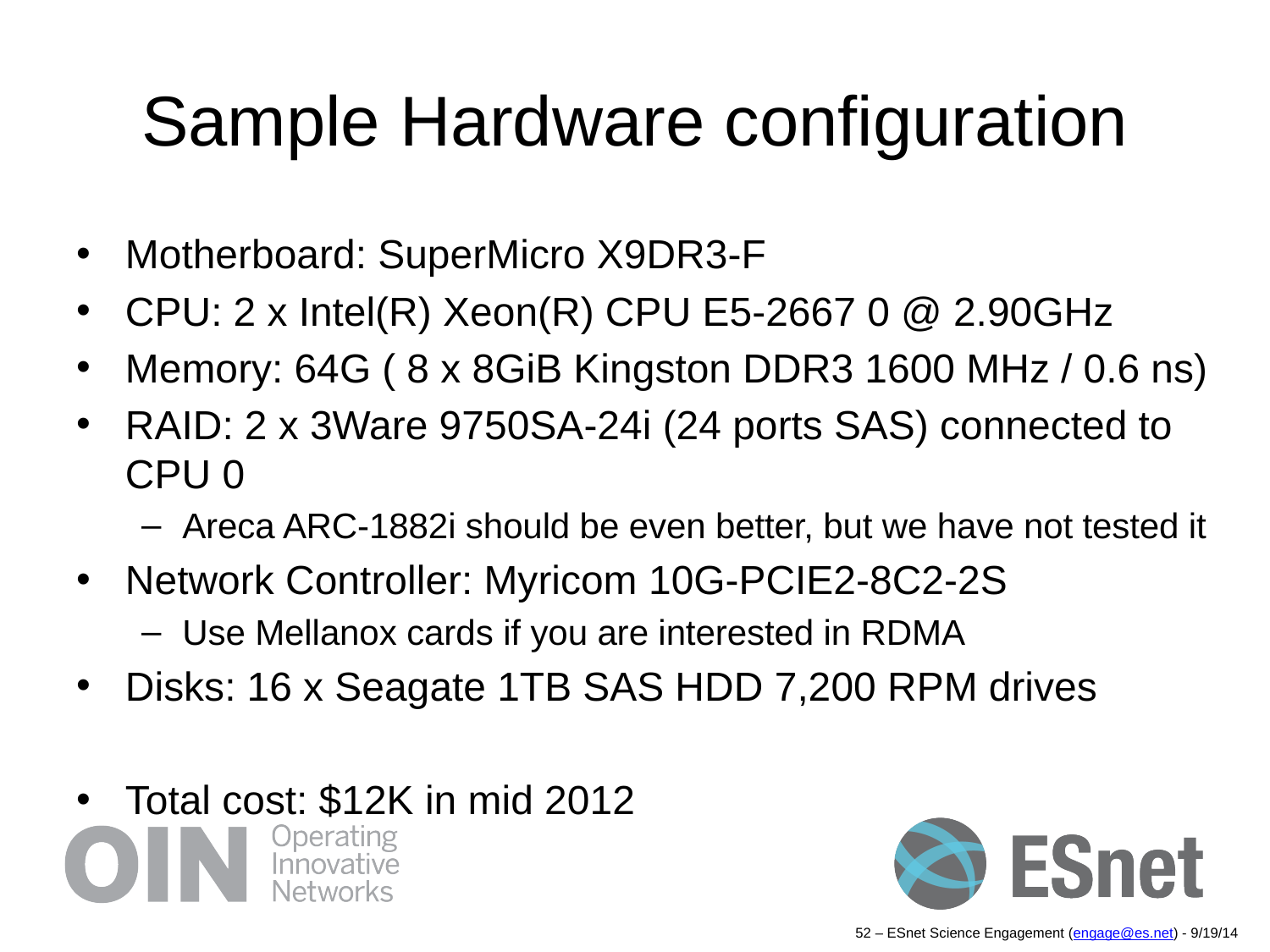

# Sample Hardware configuration
Motherboard: SuperMicro X9DR3-F
CPU: 2 x Intel(R) Xeon(R) CPU E5-2667 0 @ 2.90GHz
Memory: 64G ( 8 x 8GiB Kingston DDR3 1600 MHz / 0.6 ns)
RAID: 2 x 3Ware 9750SA-24i (24 ports SAS) connected to CPU 0
Areca ARC-1882i should be even better, but we have not tested it
Network Controller: Myricom 10G-PCIE2-8C2-2S
Use Mellanox cards if you are interested in RDMA
Disks: 16 x Seagate 1TB SAS HDD 7,200 RPM drives

Total cost: $12K in mid 2012
52 – ESnet Science Engagement (engage@es.net) - 9/19/14